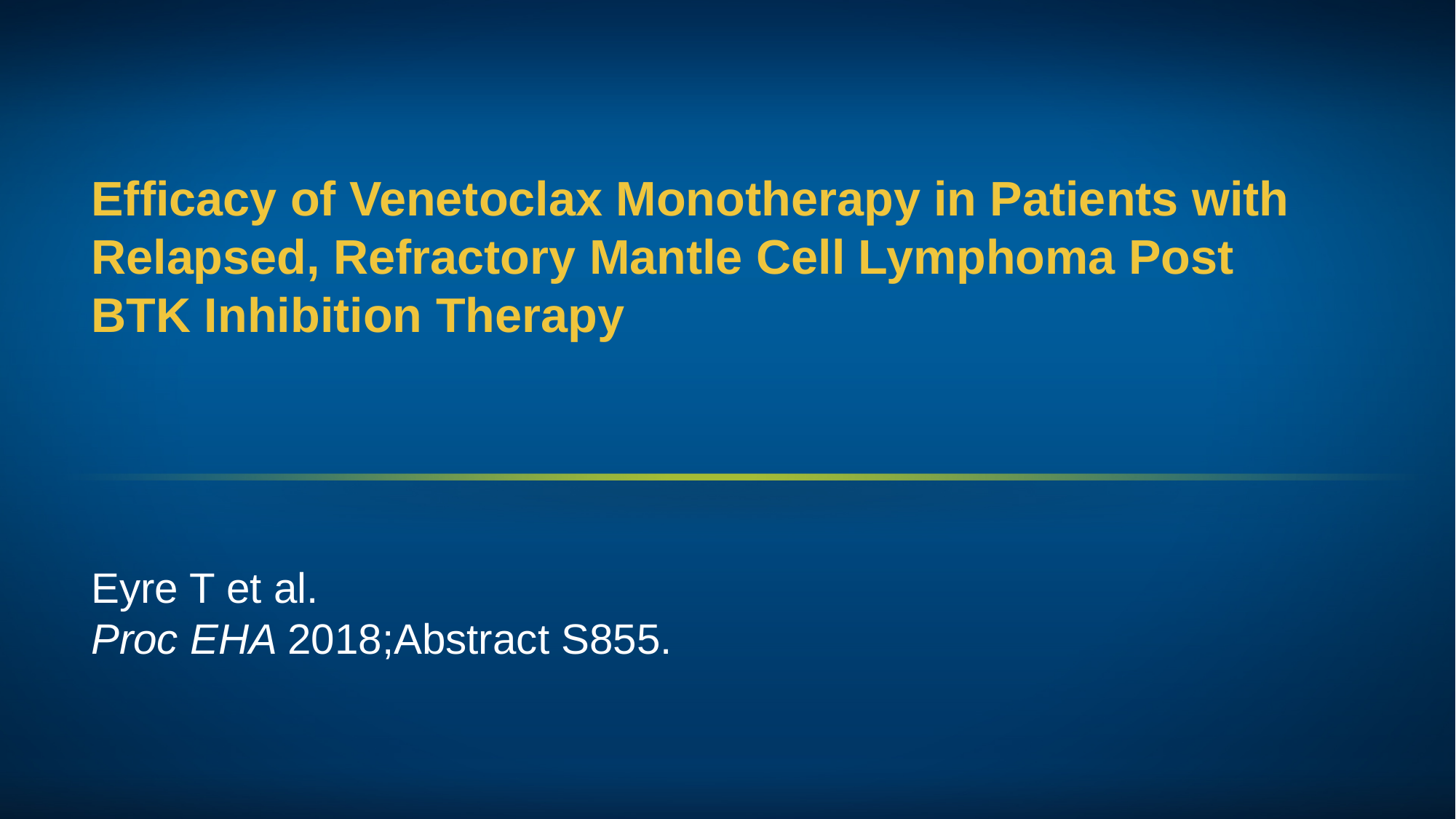

# Efficacy of Venetoclax Monotherapy in Patients with Relapsed, Refractory Mantle Cell Lymphoma Post BTK Inhibition Therapy
Eyre T et al.
Proc EHA 2018;Abstract S855.